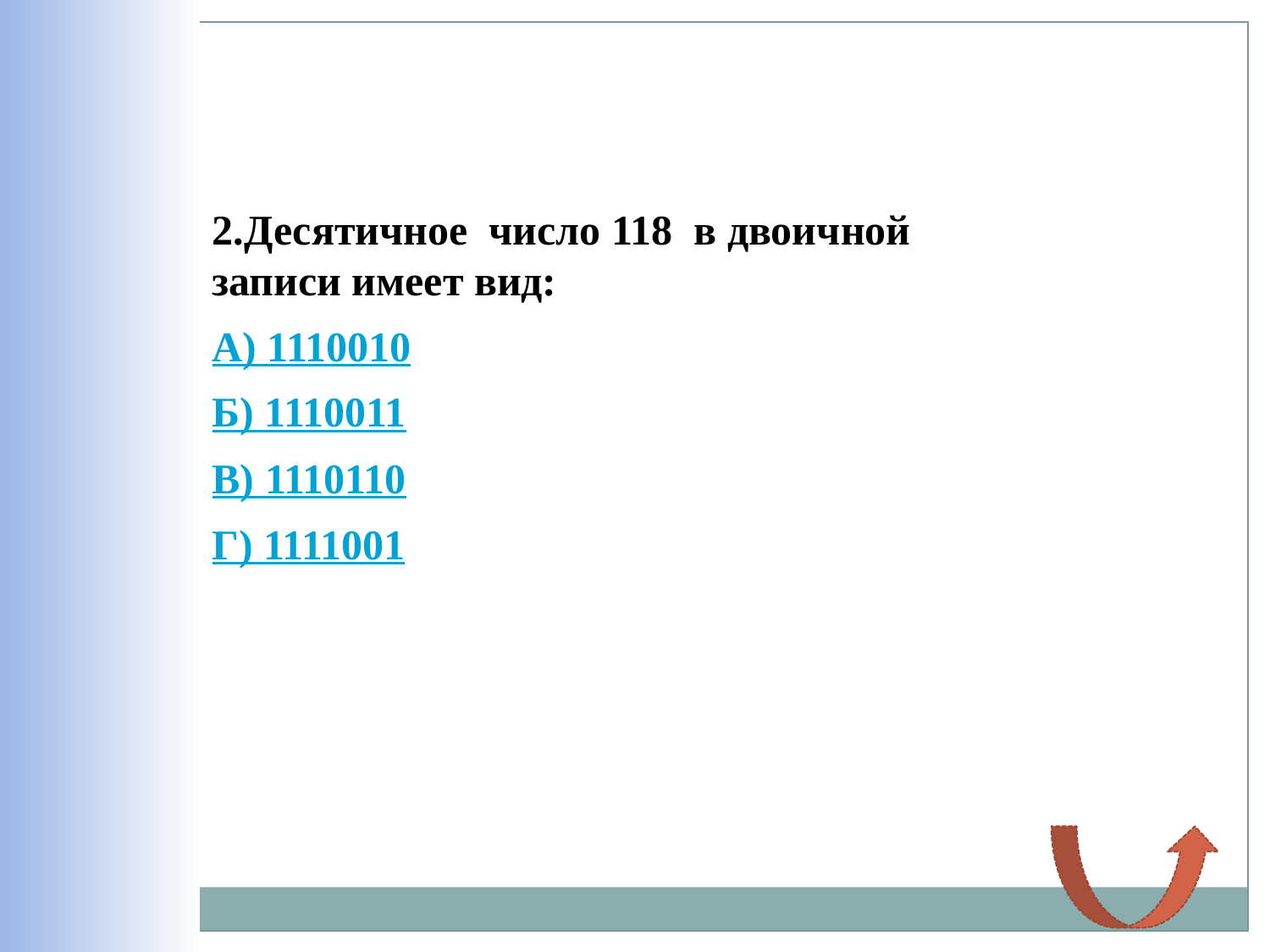

2.Десятичное  число 118  в двоичной записи имеет вид:
А) 1110010
Б) 1110011
В) 1110110
Г) 1111001